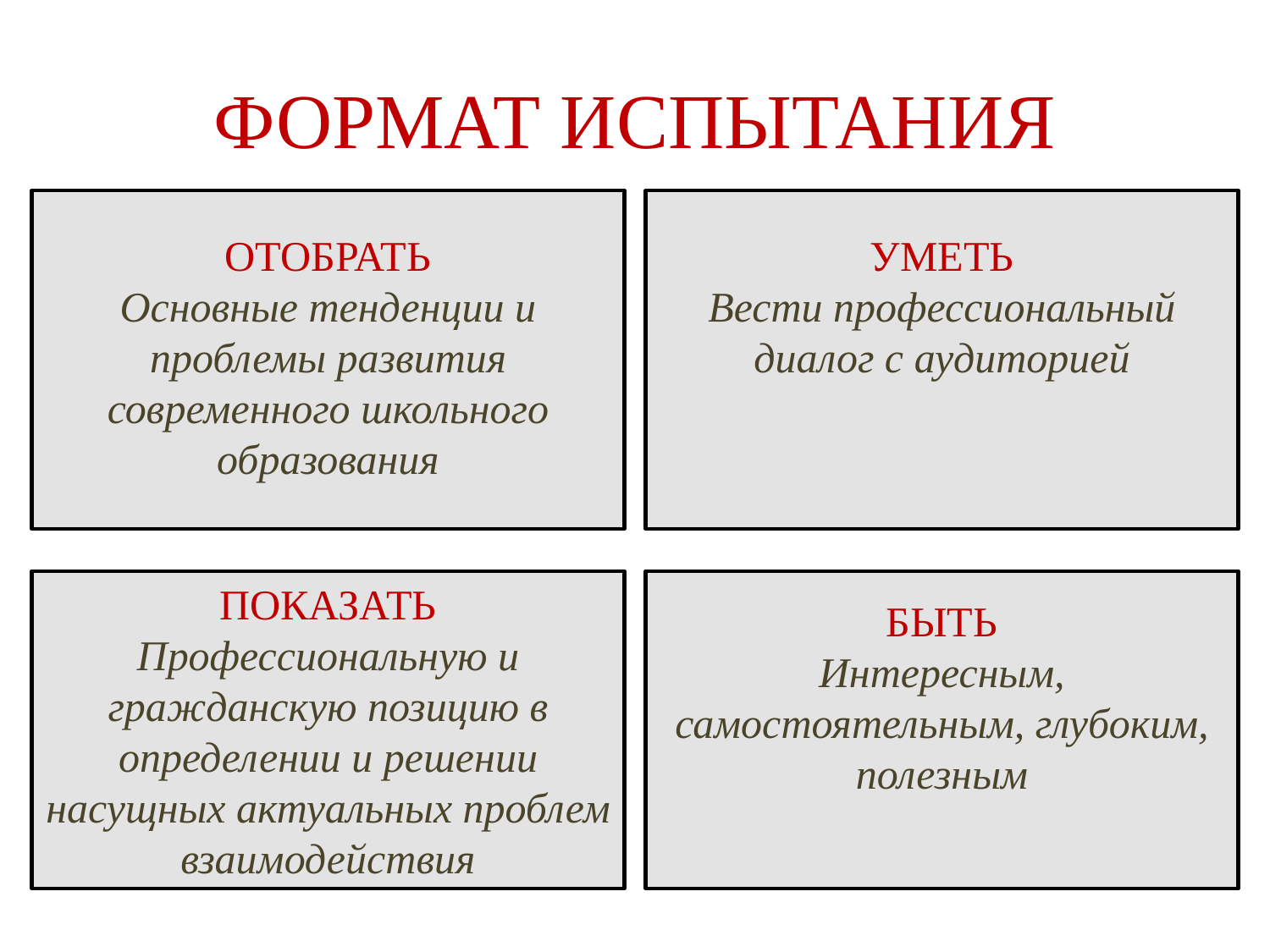

# ФОРМАТ ИСПЫТАНИЯ

ОТОБРАТЬ
Основные тенденции и проблемы развития современного школьного образования

УМЕТЬ
Вести профессиональный диалог с аудиторией

ПОКАЗАТЬ
Профессиональную и гражданскую позицию в определении и решении насущных актуальных проблем взаимодействия

БЫТЬ
Интересным, самостоятельным, глубоким, полезным